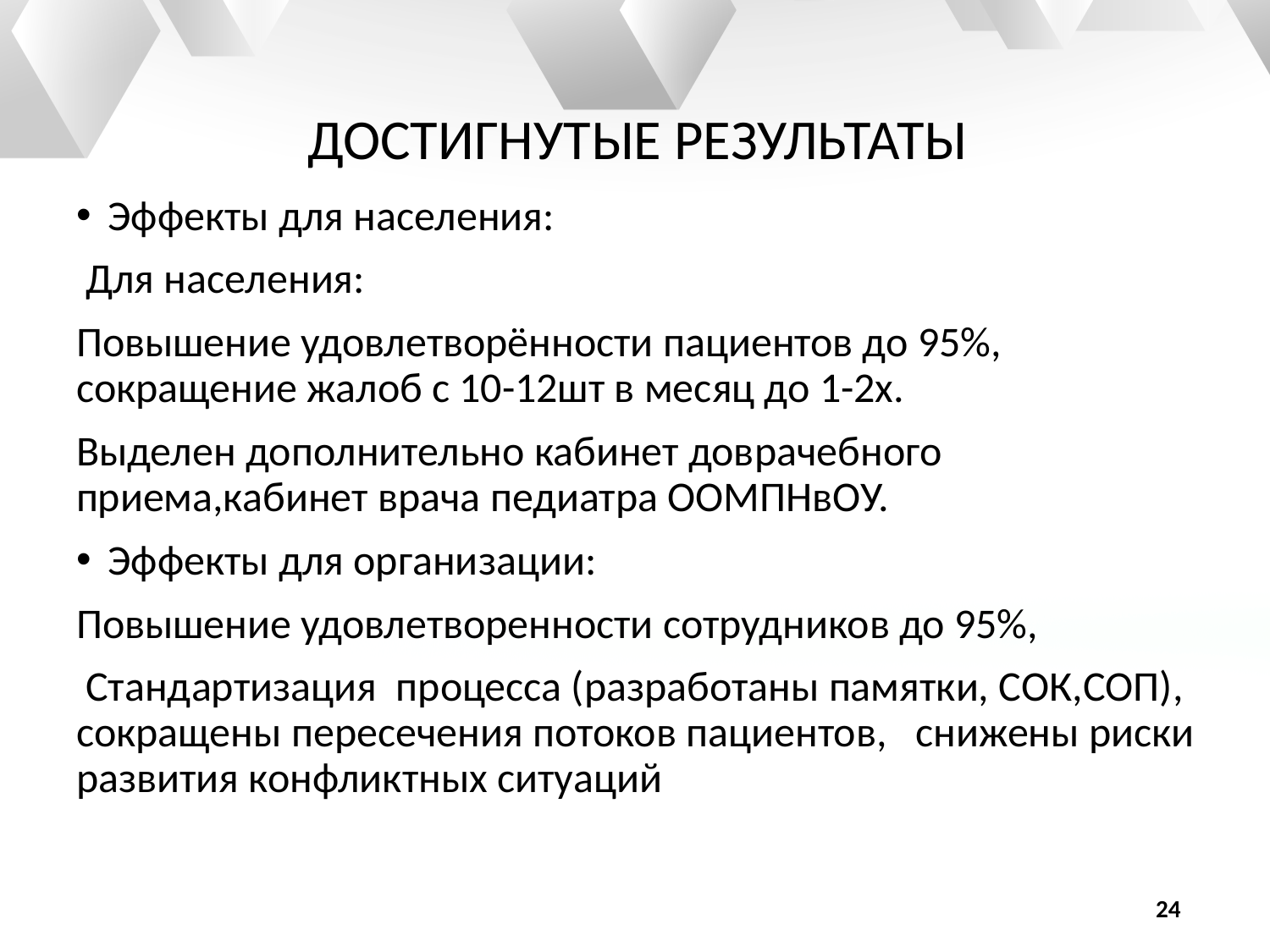

# Достигнутые результаты
Эффекты для населения:
 Для населения:
Повышение удовлетворённости пациентов до 95%, сокращение жалоб с 10-12шт в месяц до 1-2х.
Выделен дополнительно кабинет доврачебного приема,кабинет врача педиатра ООМПНвОУ.
Эффекты для организации:
Повышение удовлетворенности сотрудников до 95%,
 Стандартизация  процесса (разработаны памятки, СОК,СОП), сокращены пересечения потоков пациентов,   снижены риски развития конфликтных ситуаций

24